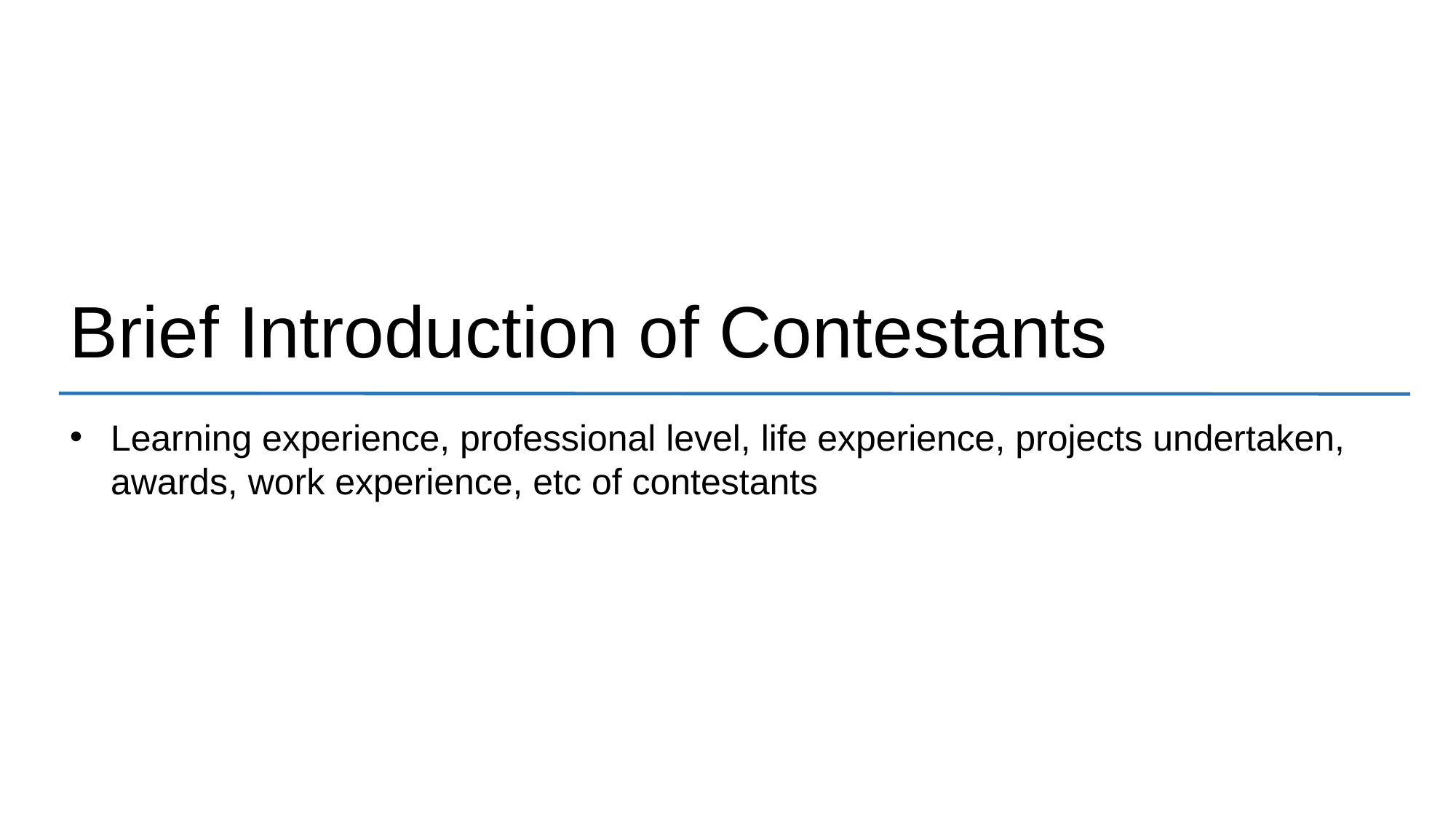

Brief Introduction of Contestants
Learning experience, professional level, life experience, projects undertaken, awards, work experience, etc of contestants